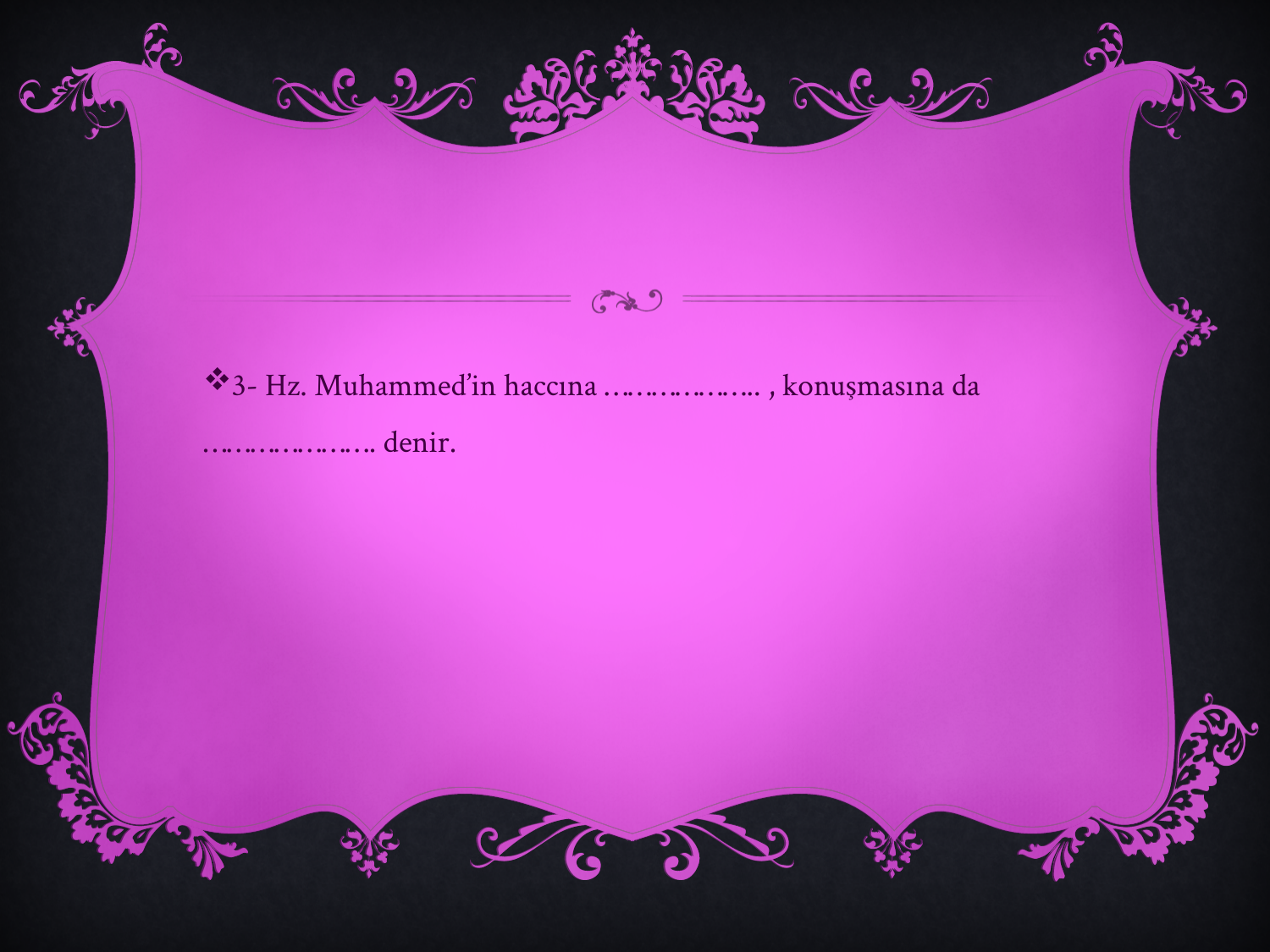

#
3- Hz. Muhammed’in haccına ……………….. , konuşmasına da …………………. denir.